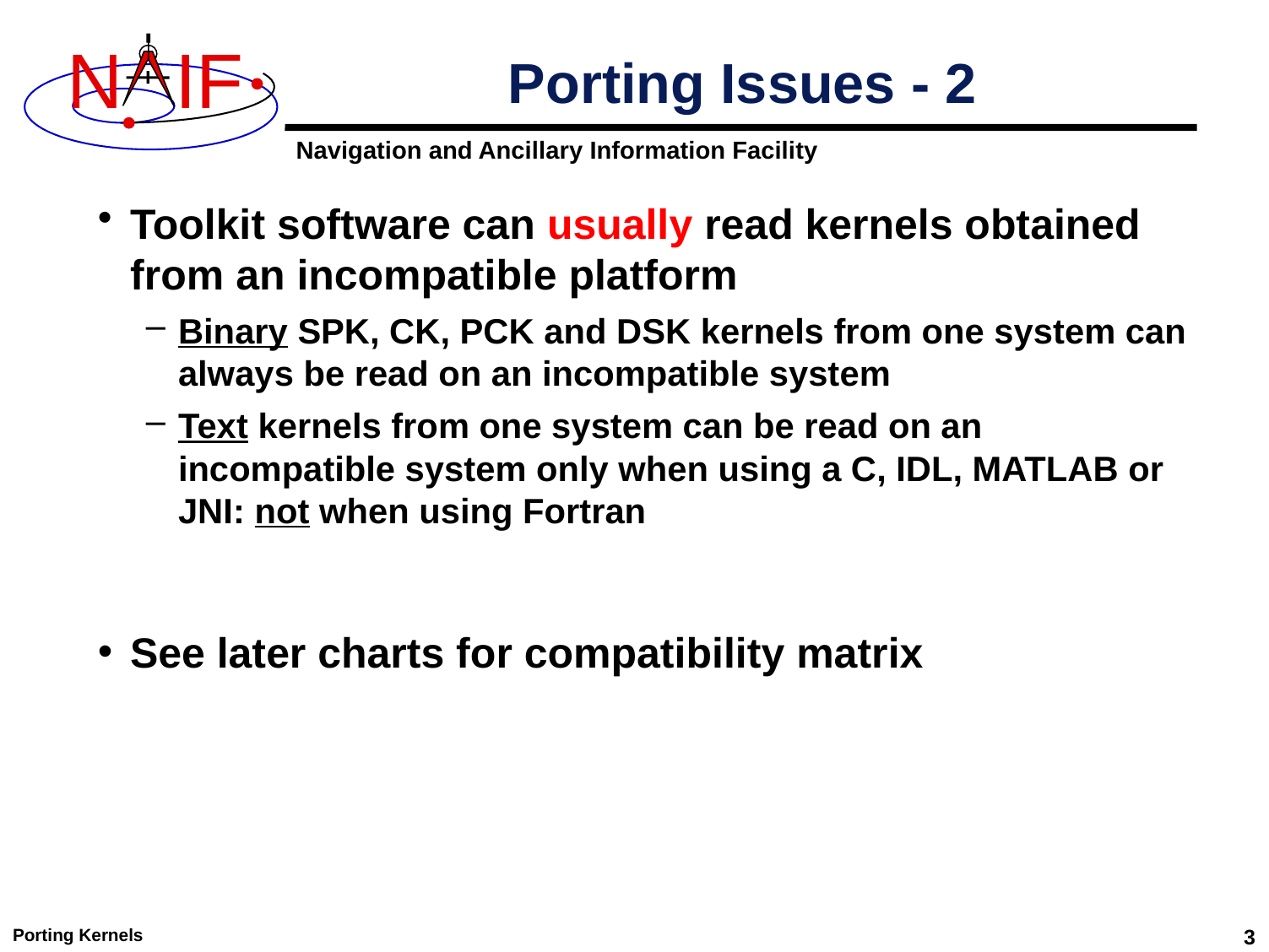

# Porting Issues - 2
Toolkit software can usually read kernels obtained from an incompatible platform
Binary SPK, CK, PCK and DSK kernels from one system can always be read on an incompatible system
Text kernels from one system can be read on an incompatible system only when using a C, IDL, MATLAB or JNI: not when using Fortran

See later charts for compatibility matrix
Porting Kernels
3